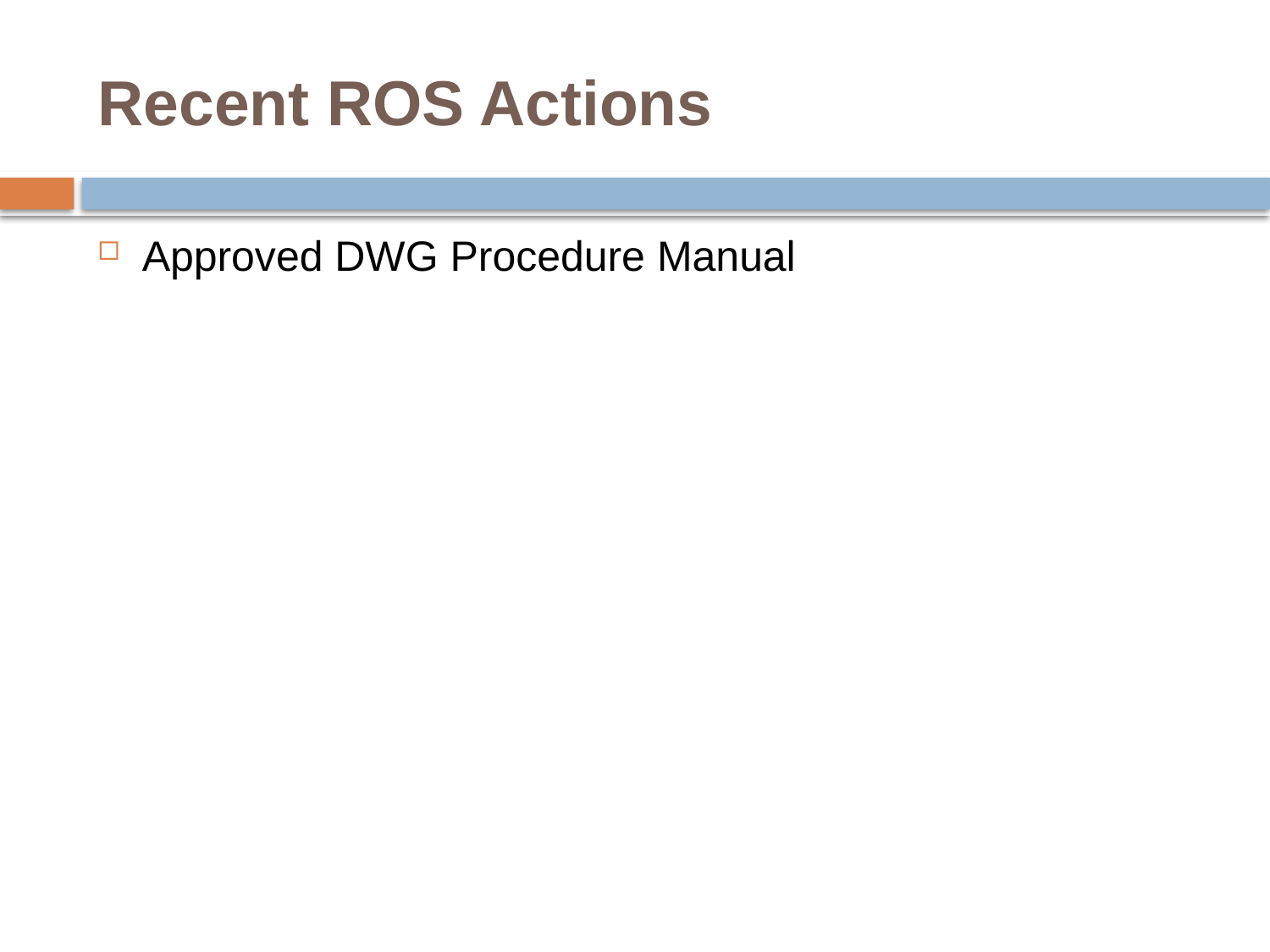

# Recent ROS Actions
Approved DWG Procedure Manual